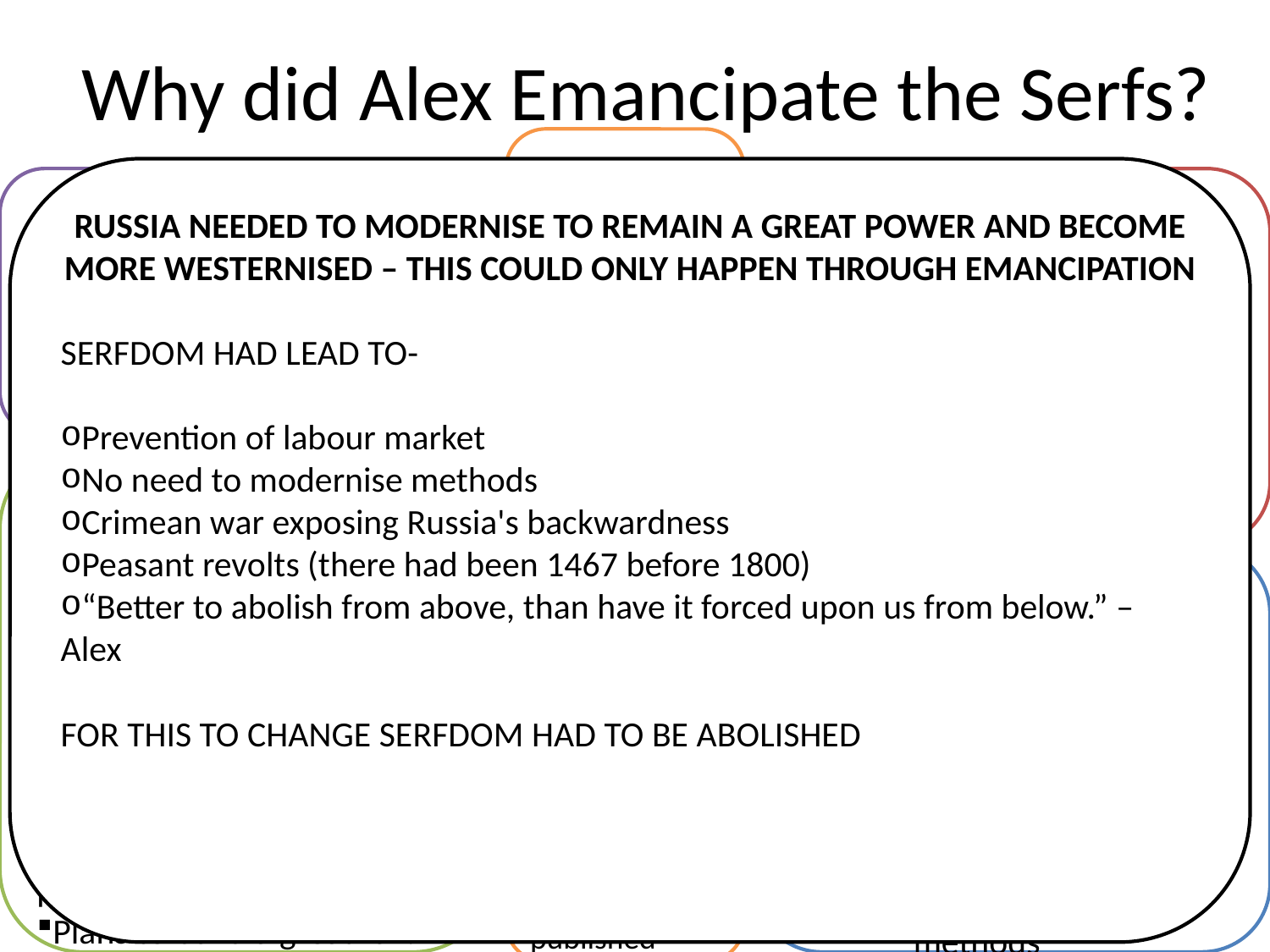

# Why did Alex Emancipate the Serfs?
Alex's own views
Would bring a more dynamic economy
Serfdom morally wrong – western view
In order for modernisation to happen serfs had to be emancipated
3rd March 1861 emancipation signed and published

RUSSIA NEEDED TO MODERNISE TO REMAIN A GREAT POWER AND BECOME MORE WESTERNISED – THIS COULD ONLY HAPPEN THROUGH EMANCIPATION

SERFDOM HAD LEAD TO-

Prevention of labour market
No need to modernise methods
Crimean war exposing Russia's backwardness
Peasant revolts (there had been 1467 before 1800)
“Better to abolish from above, than have it forced upon us from below.” – Alex

FOR THIS TO CHANGE SERFDOM HAD TO BE ABOLISHED
Political
Social structure did nothing for the nobility
Nobles income fell and were still dependent on serfs

Crimean War
Against Turkey – suffering a humiliating defeat.
Russia realised they had to develop and modernise
Had to get rid of conscription and serfdom
374,600 deaths in total
Economic
Nobles forced to take out mortgages on previously owned estates
Population doubled in the first half of the century
Russia needed to catch up and reassert its power
Would lead to more productive peasants
Plans to build a great rail.
Moral + Intellectual
Nihilists- ?
Intelligentsia- wanted change
Reform amongst intellectuals began 1?55 which divided opinion on Russia becoming more western
They all suggested different     	methods